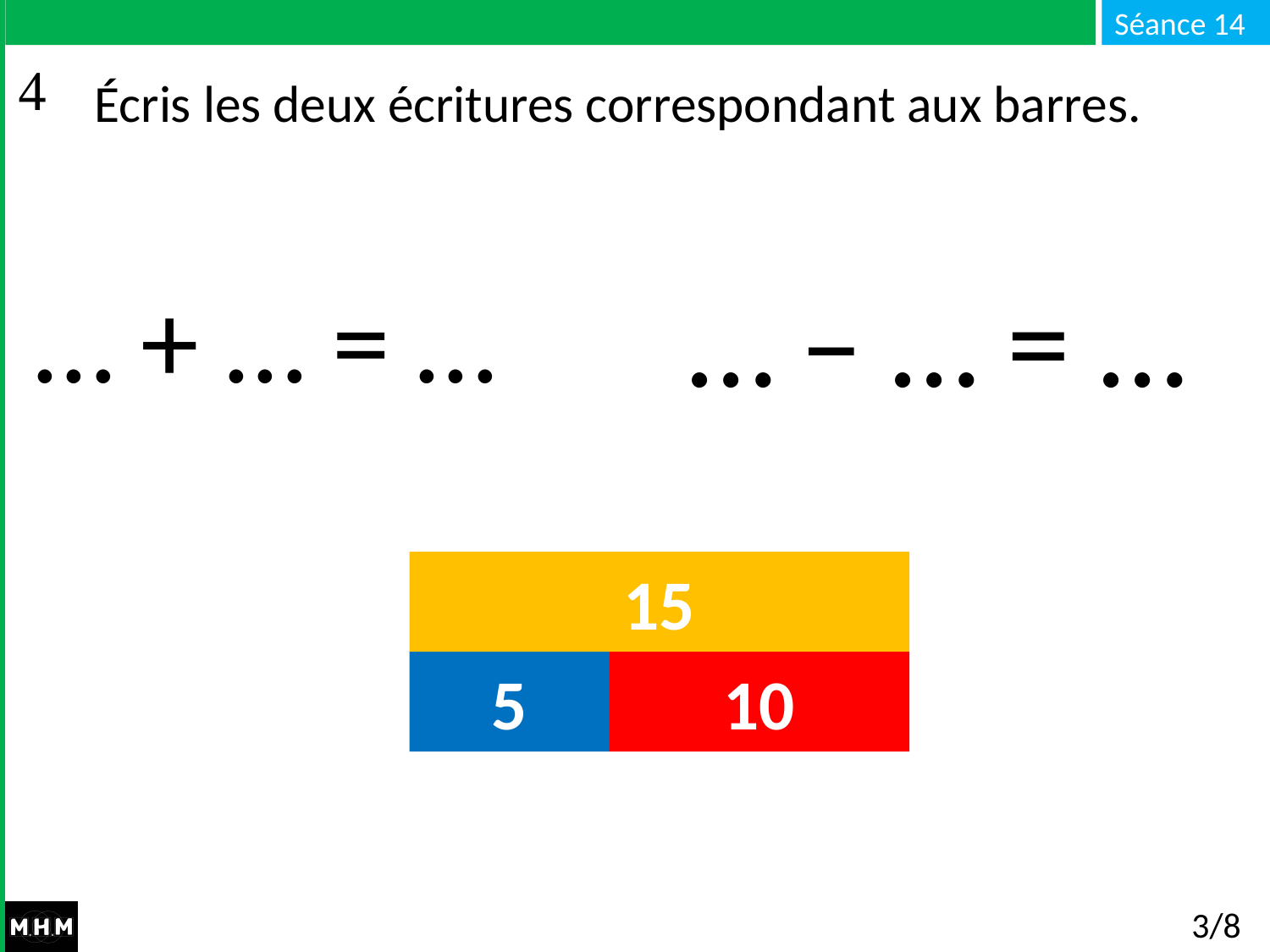

# Écris les deux écritures correspondant aux barres.
…  ­̶  … = …
… + … = …
15
5
10
3/8